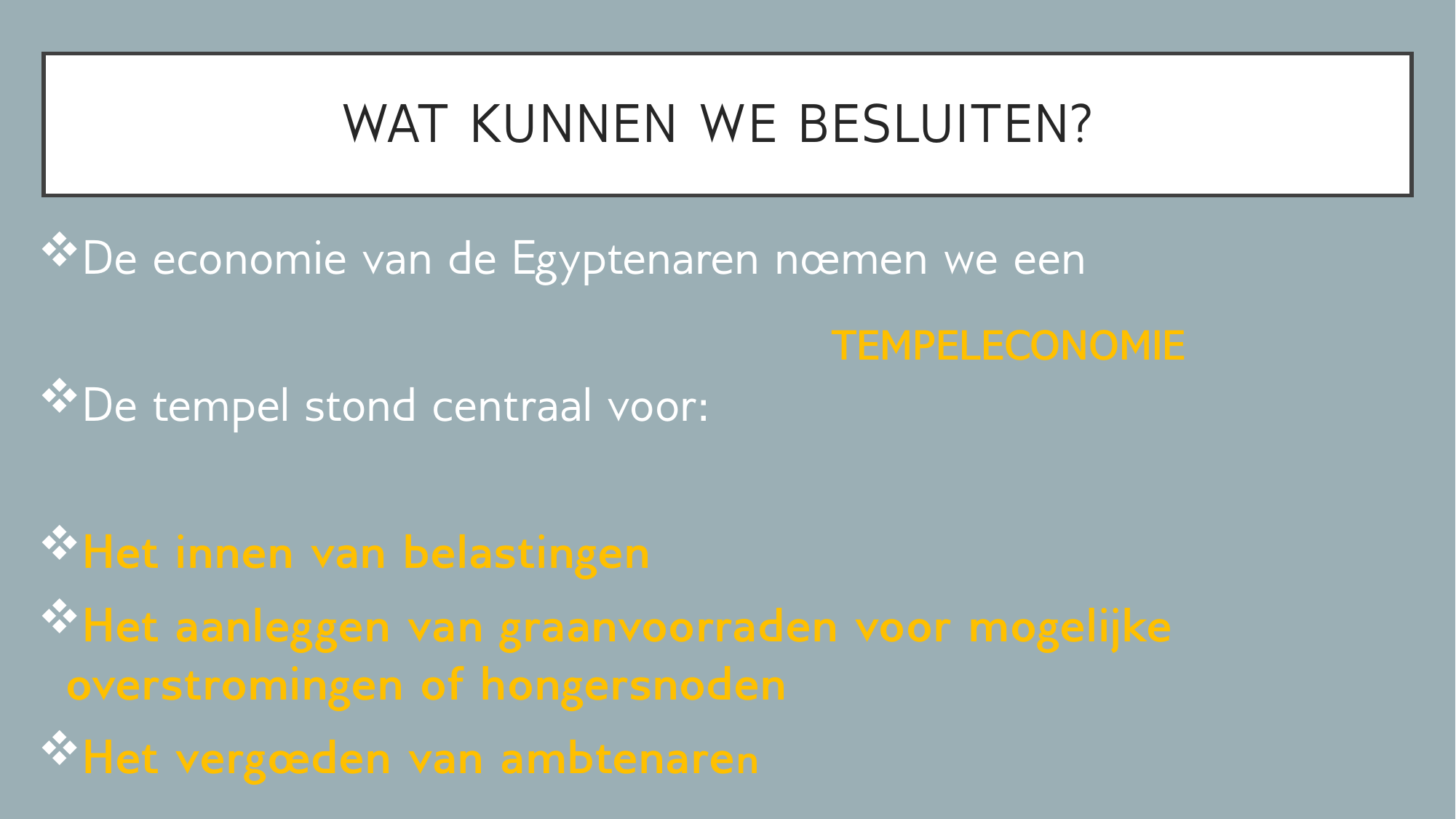

# Wat kunnen we besluiten?
De economie van de Egyptenaren noemen we een

De tempel stond centraal voor:

Het innen van belastingen
Het aanleggen van graanvoorraden voor mogelijke overstromingen of hongersnoden
Het vergoeden van ambtenaren

TEMPELECONOMIE